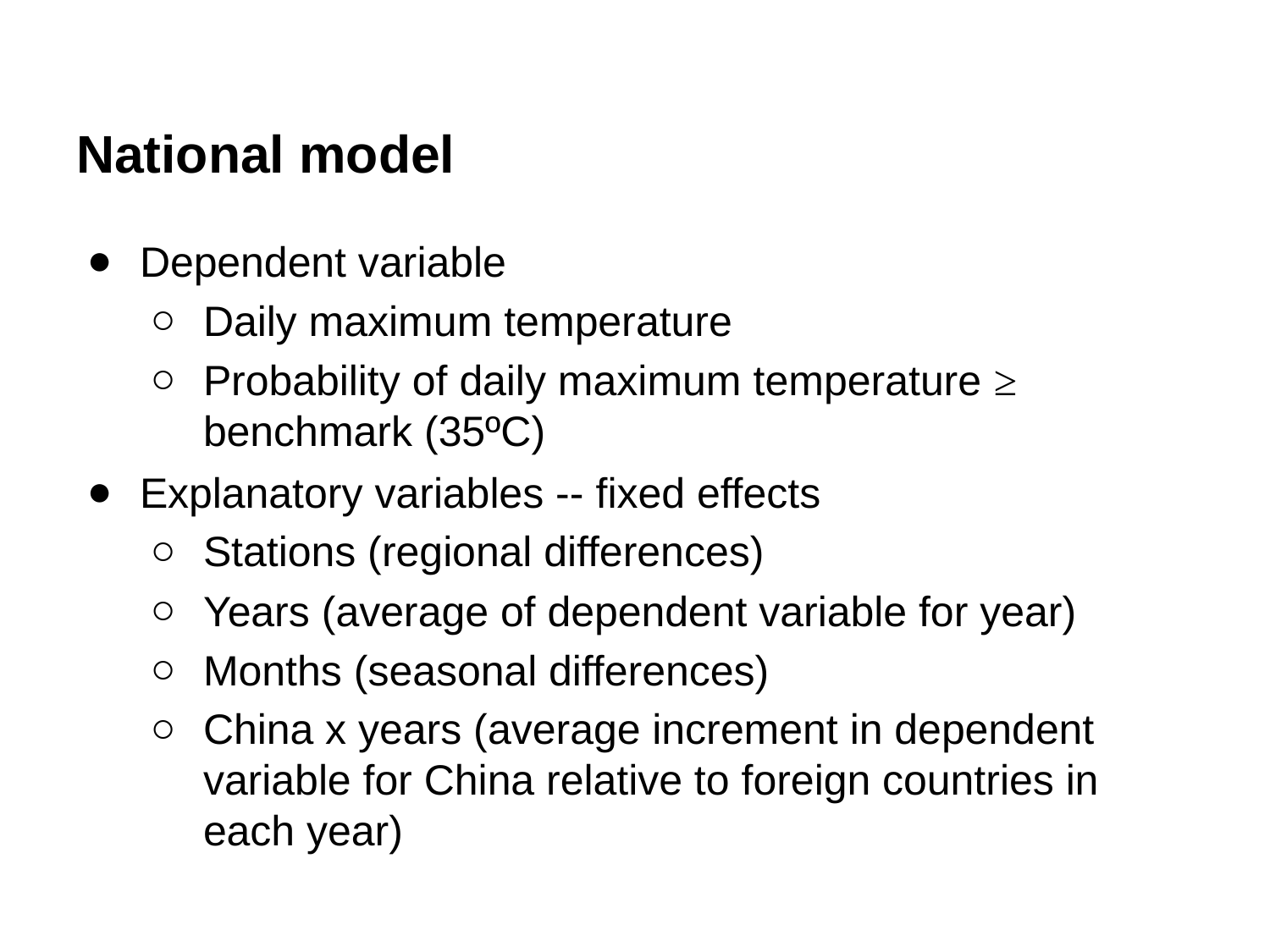

# National model
Dependent variable
Daily maximum temperature
Probability of daily maximum temperature ≥ benchmark (35ºC)
Explanatory variables -- fixed effects
Stations (regional differences)
Years (average of dependent variable for year)
Months (seasonal differences)
China x years (average increment in dependent variable for China relative to foreign countries in each year)